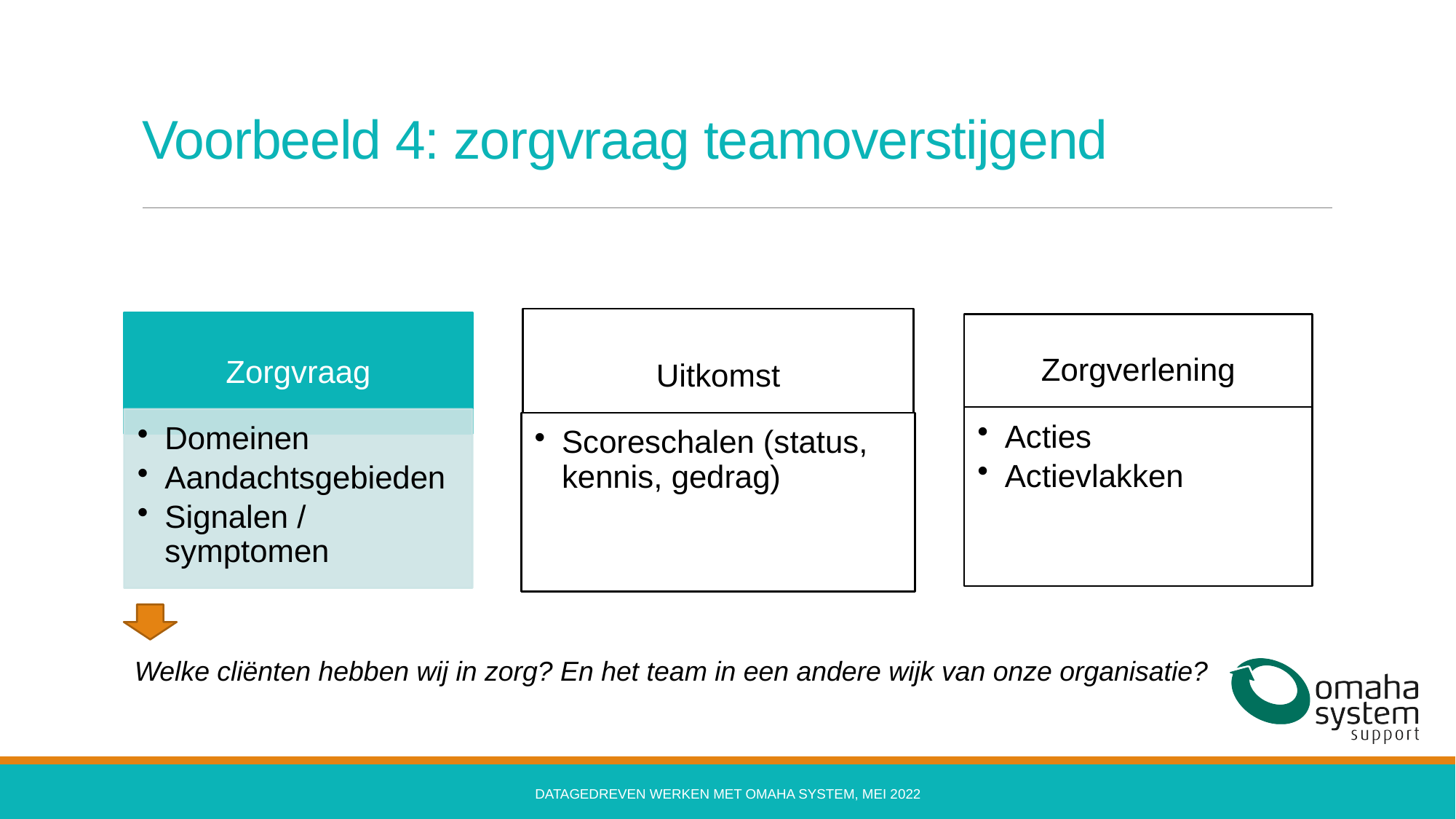

# Voorbeeld 4: zorgvraag teamoverstijgend
Zorgvraag
Domeinen
Aandachtsgebieden
Signalen / symptomen
Uitkomst
Scoreschalen (status, kennis, gedrag)
Zorgverlening
Acties
Actievlakken

Welke cliënten hebben wij in zorg? En het team in een andere wijk van onze organisatie?
Datagedreven werken met Omaha System, mei 2022